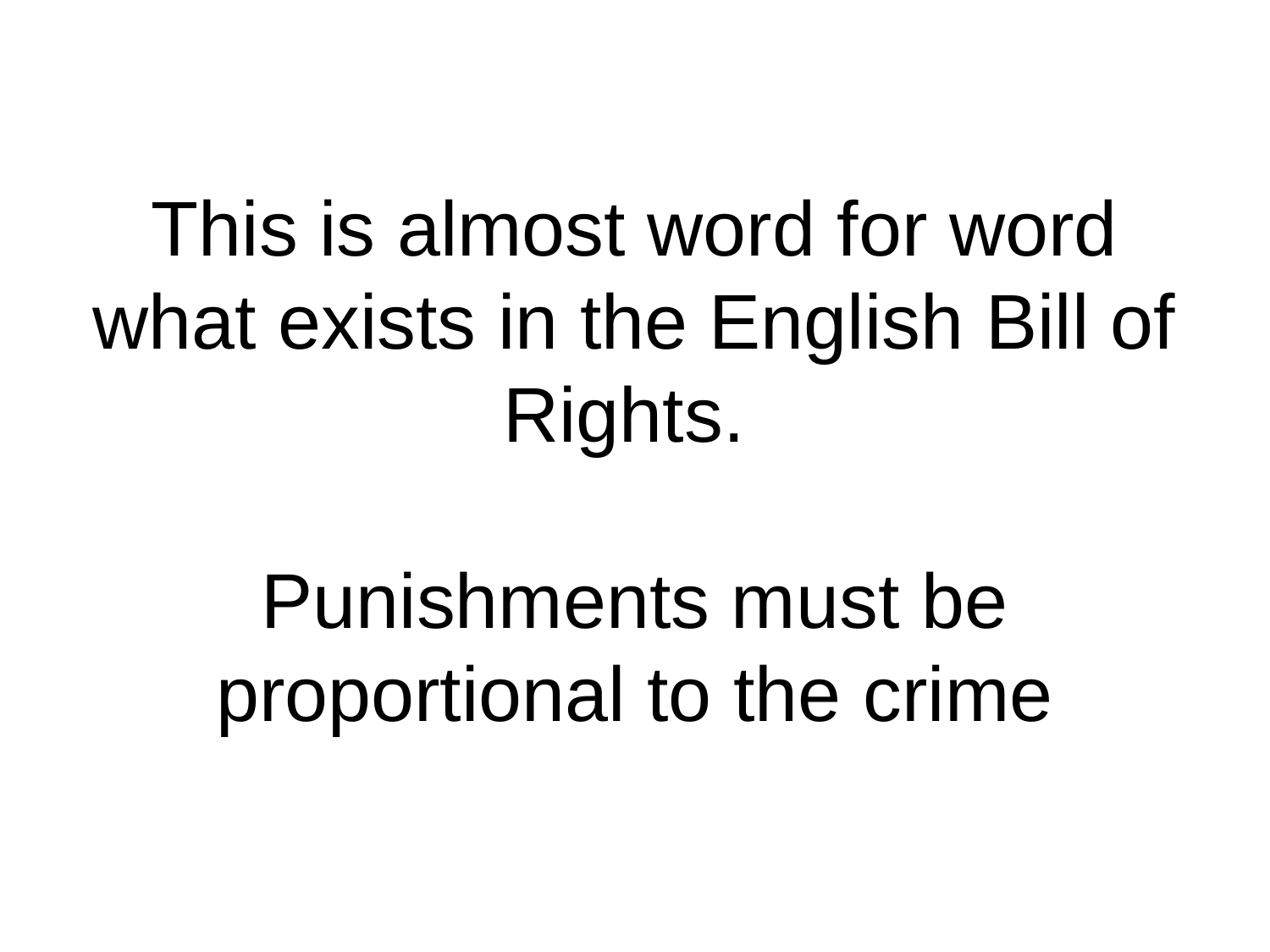

# This is almost word for word what exists in the English Bill of Rights. Punishments must be proportional to the crime